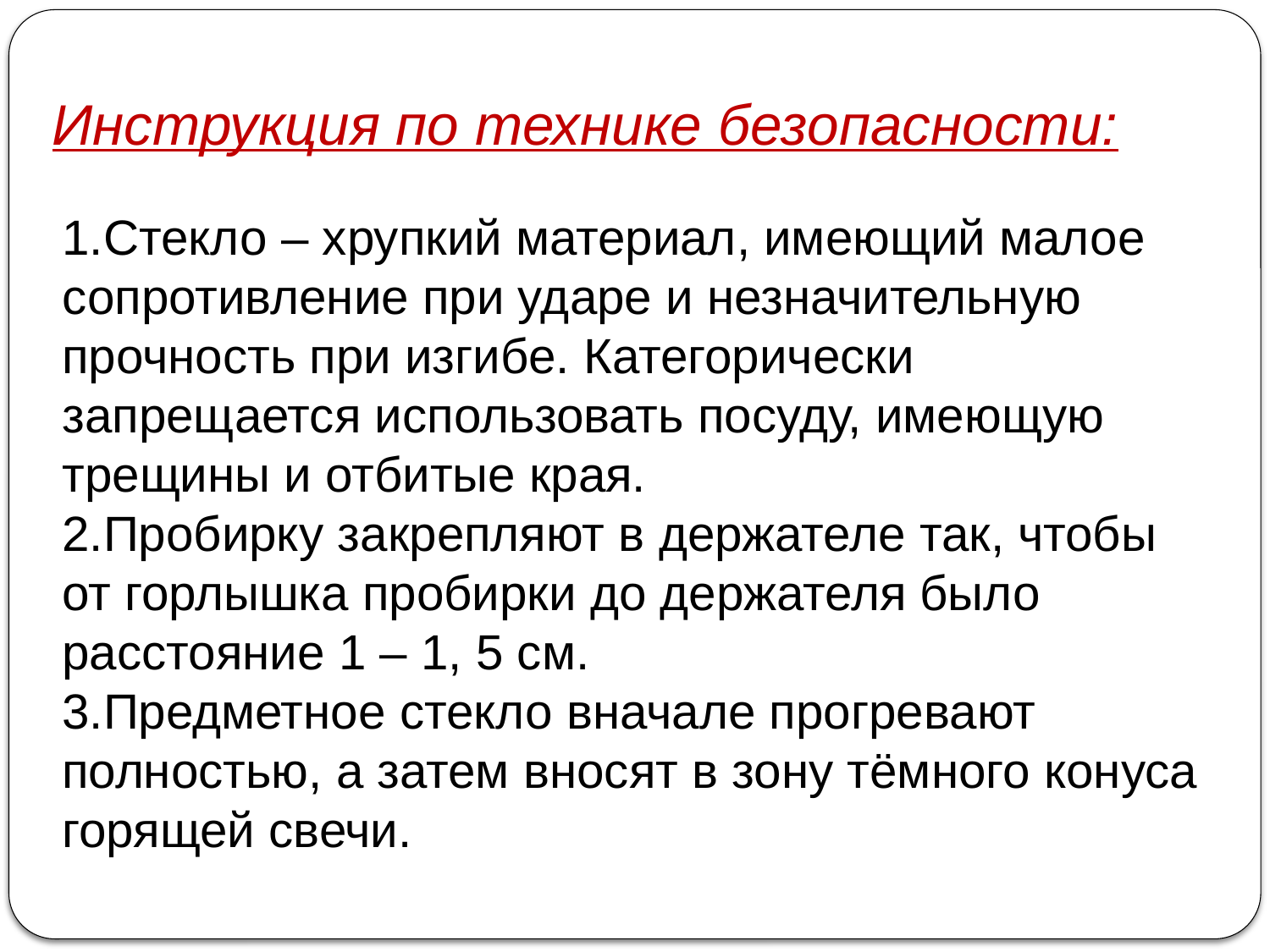

# Инструкция по технике безопасности:

Стекло – хрупкий материал, имеющий малое сопротивление при ударе и незначительную прочность при изгибе. Категорически запрещается использовать посуду, имеющую трещины и отбитые края.
Пробирку закрепляют в держателе так, чтобы от горлышка пробирки до держателя было расстояние 1 – 1, 5 см.
Предметное стекло вначале прогревают полностью, а затем вносят в зону тёмного конуса горящей свечи.